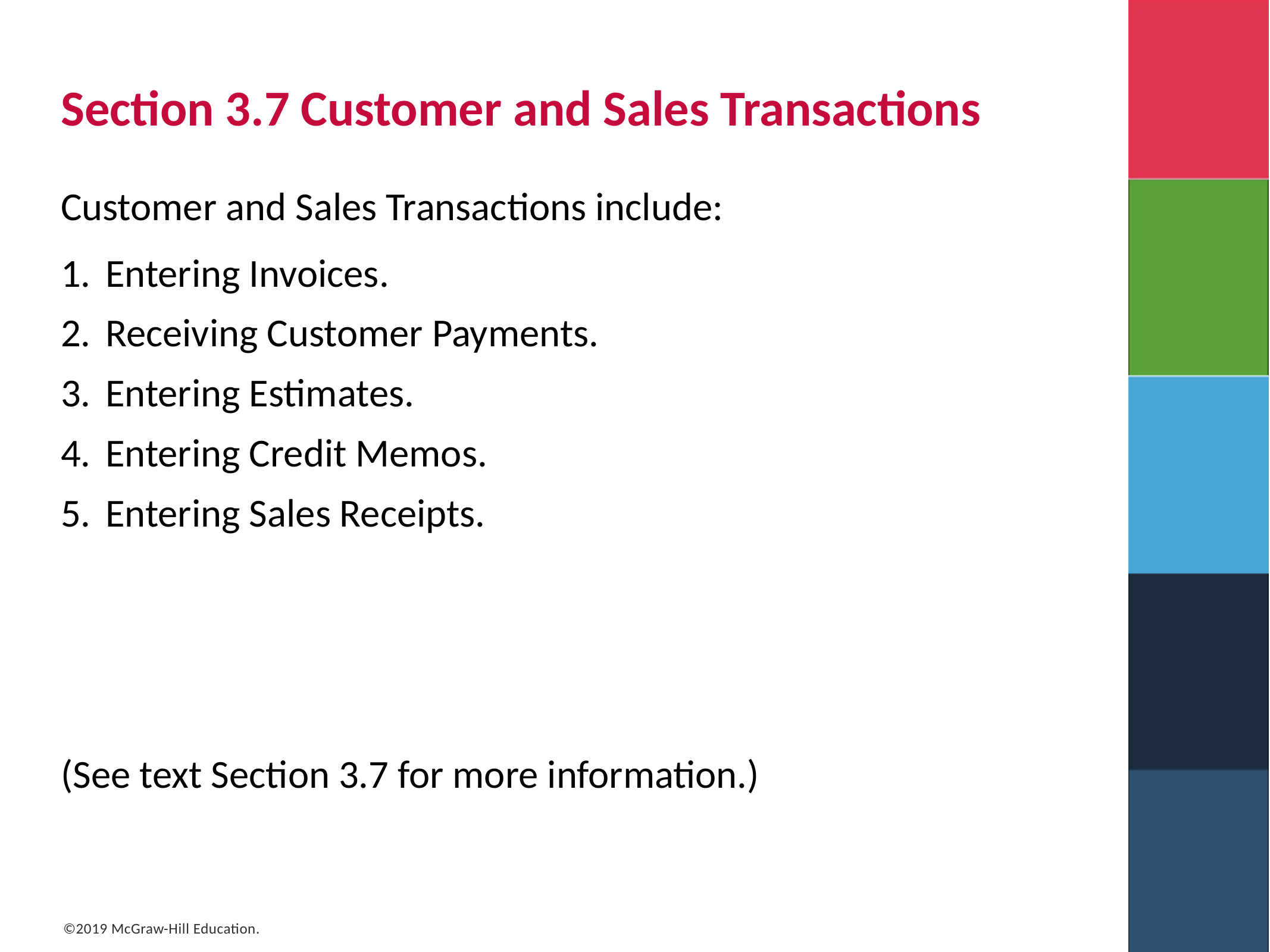

# Section 3.7 Customer and Sales Transactions
Customer and Sales Transactions include:
Entering Invoices.
Receiving Customer Payments.
Entering Estimates.
Entering Credit Memos.
Entering Sales Receipts.
(See text Section 3.7 for more information.)